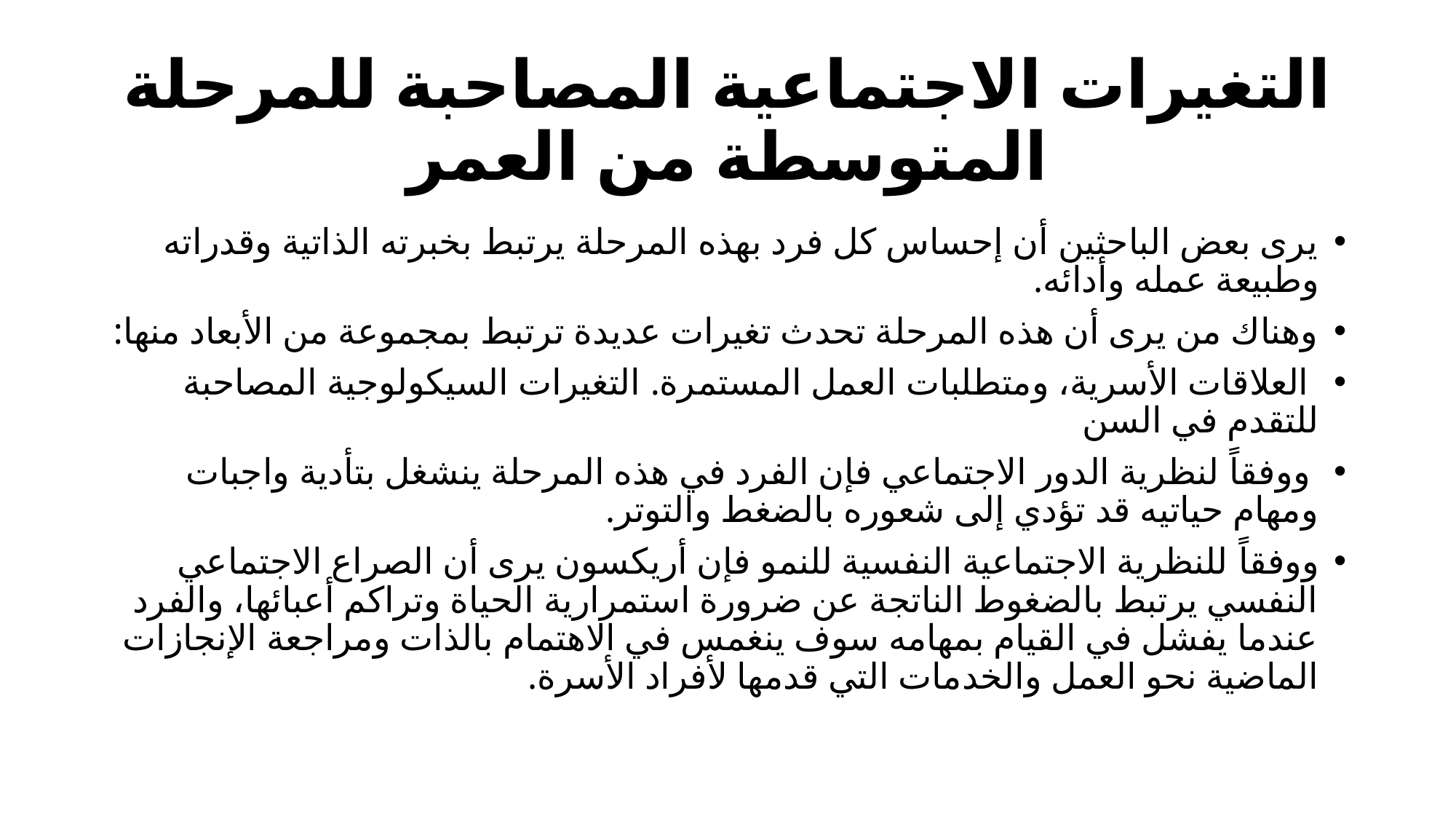

# التغيرات الاجتماعية المصاحبة للمرحلة المتوسطة من العمر
يرى بعض الباحثين أن إحساس كل فرد بهذه المرحلة يرتبط بخبرته الذاتية وقدراته وطبيعة عمله وأدائه.
وهناك من يرى أن هذه المرحلة تحدث تغيرات عديدة ترتبط بمجموعة من الأبعاد منها:
 العلاقات الأسرية، ومتطلبات العمل المستمرة. التغيرات السيكولوجية المصاحبة للتقدم في السن
 ووفقاً لنظرية الدور الاجتماعي فإن الفرد في هذه المرحلة ينشغل بتأدية واجبات ومهام حياتيه قد تؤدي إلى شعوره بالضغط والتوتر.
ووفقاً للنظرية الاجتماعية النفسية للنمو فإن أريكسون يرى أن الصراع الاجتماعي النفسي يرتبط بالضغوط الناتجة عن ضرورة استمرارية الحياة وتراكم أعبائها، والفرد عندما يفشل في القيام بمهامه سوف ينغمس في الاهتمام بالذات ومراجعة الإنجازات الماضية نحو العمل والخدمات التي قدمها لأفراد الأسرة.